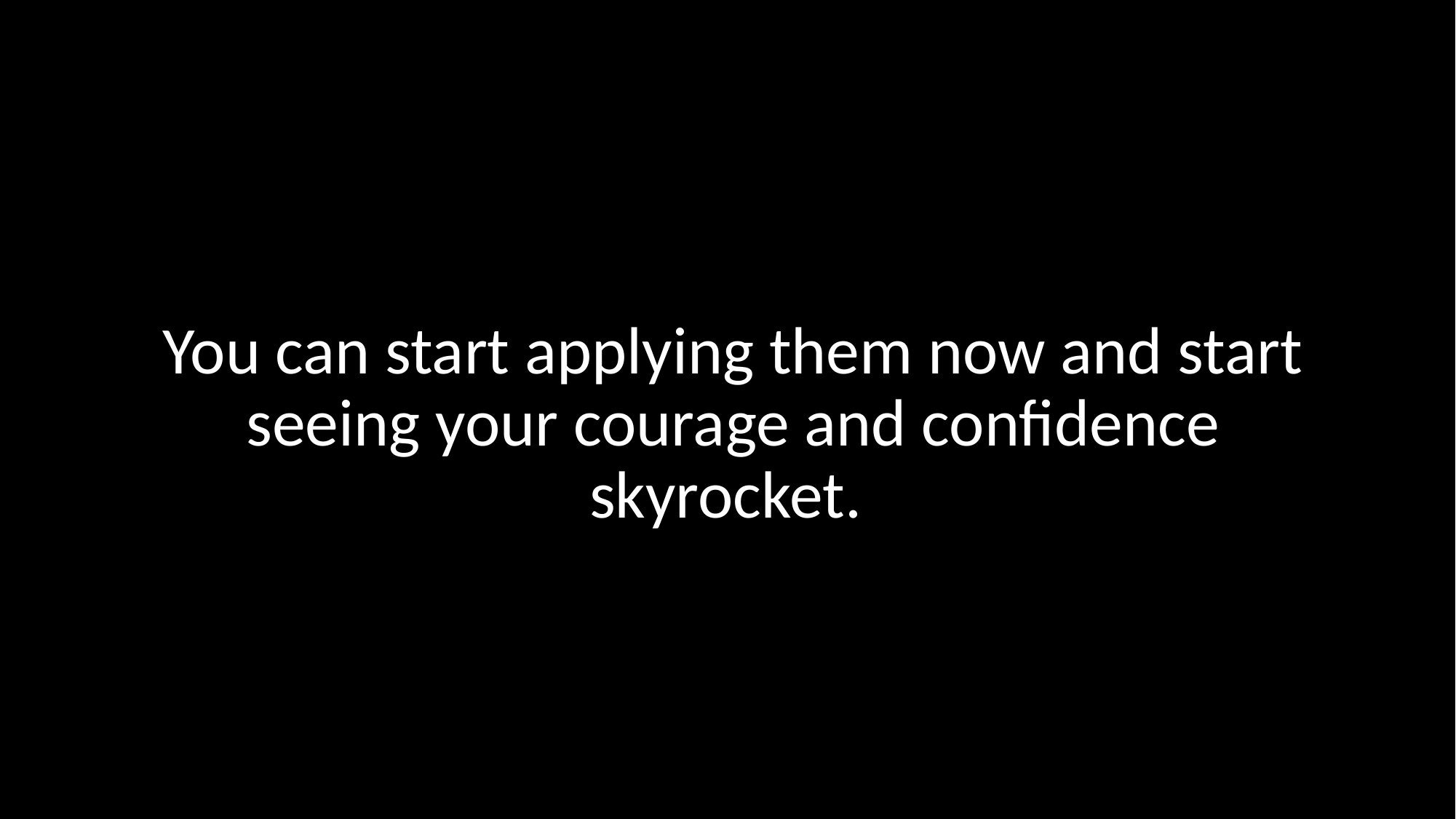

You can start applying them now and start seeing your courage and confidence skyrocket.